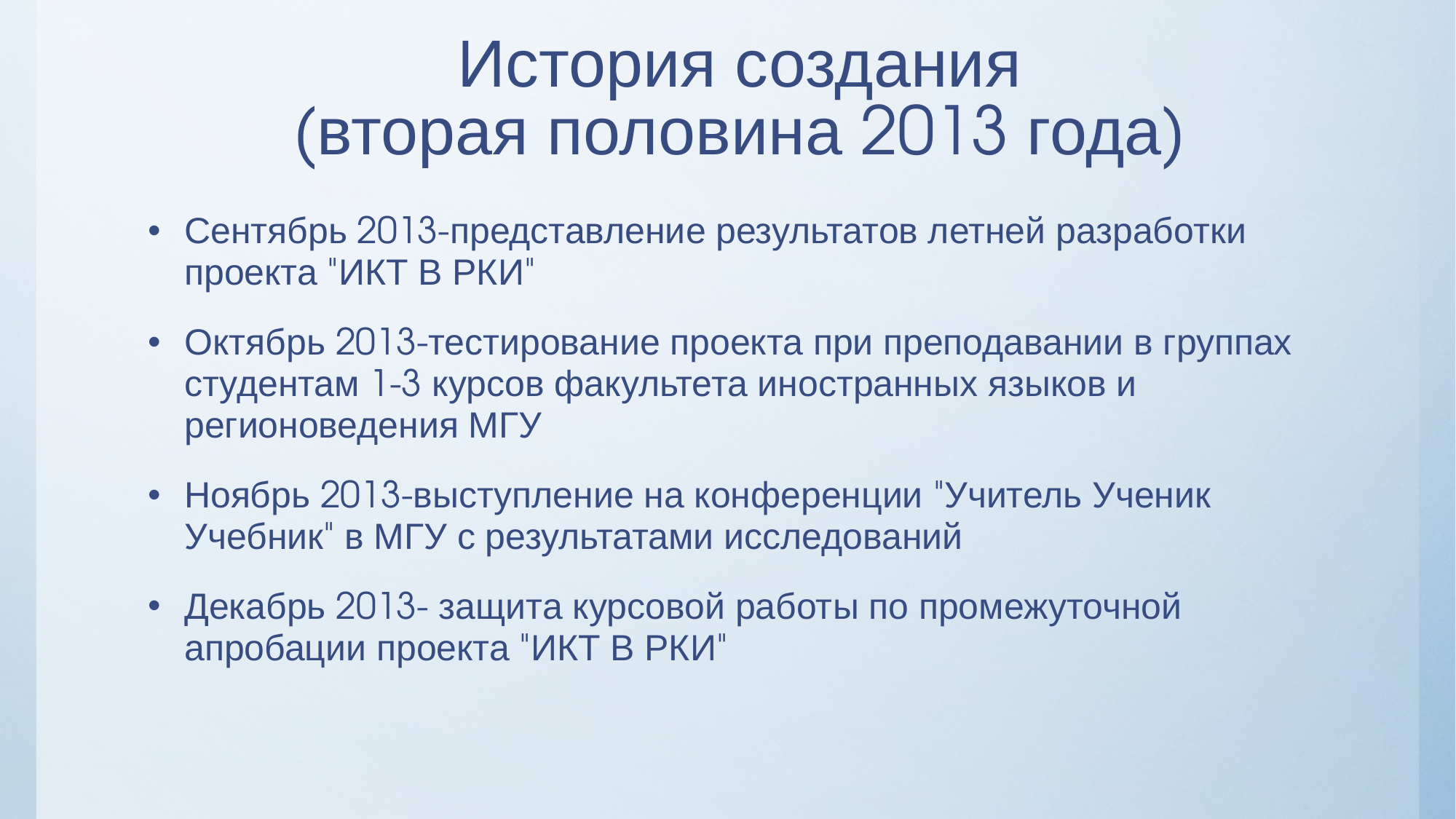

# История создания (вторая половина 2013 года)
Сентябрь 2013-представление результатов летней разработки проекта "ИКТ В РКИ"
Октябрь 2013-тестирование проекта при преподавании в группах студентам 1-3 курсов факультета иностранных языков и регионоведения МГУ
Ноябрь 2013-выступление на конференции "Учитель Ученик Учебник" в МГУ с результатами исследований
Декабрь 2013- защита курсовой работы по промежуточной апробации проекта "ИКТ В РКИ"